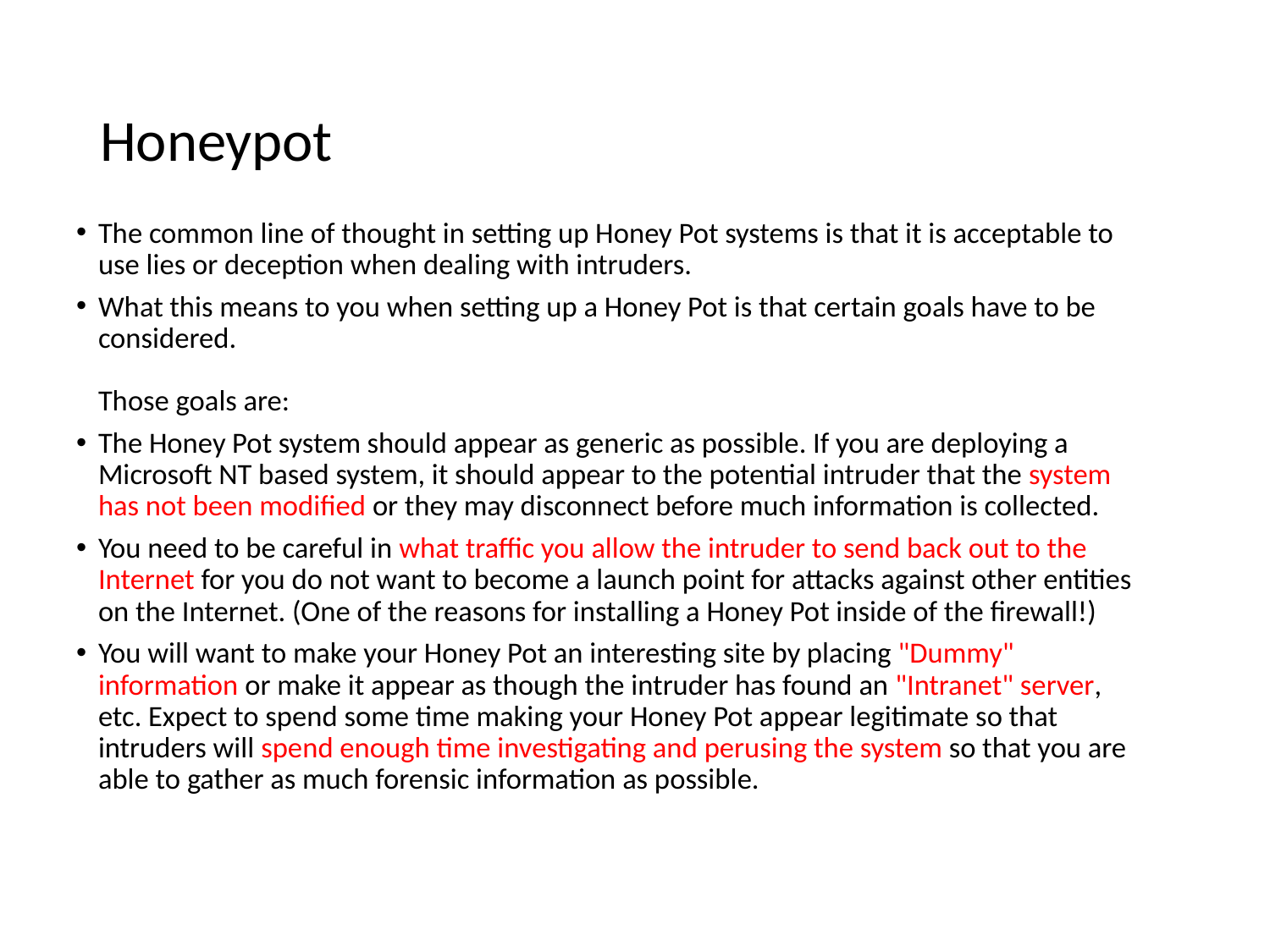

# Honeypot
The common line of thought in setting up Honey Pot systems is that it is acceptable to use lies or deception when dealing with intruders.
What this means to you when setting up a Honey Pot is that certain goals have to be considered. 
Those goals are:
The Honey Pot system should appear as generic as possible. If you are deploying a Microsoft NT based system, it should appear to the potential intruder that the system has not been modified or they may disconnect before much information is collected.
You need to be careful in what traffic you allow the intruder to send back out to the Internet for you do not want to become a launch point for attacks against other entities on the Internet. (One of the reasons for installing a Honey Pot inside of the firewall!)
You will want to make your Honey Pot an interesting site by placing "Dummy" information or make it appear as though the intruder has found an "Intranet" server, etc. Expect to spend some time making your Honey Pot appear legitimate so that intruders will spend enough time investigating and perusing the system so that you are able to gather as much forensic information as possible.